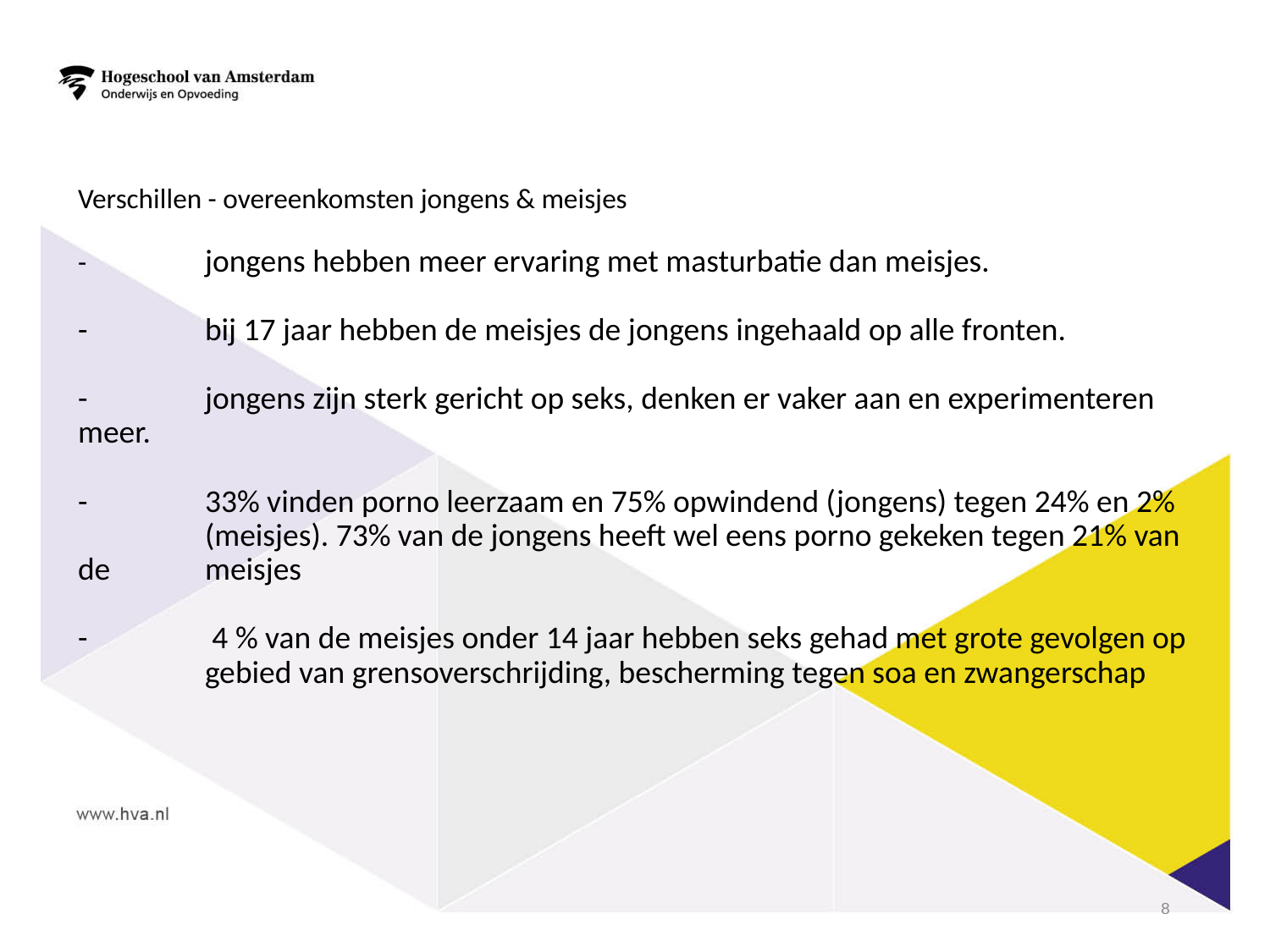

# Verschillen - overeenkomsten jongens & meisjes - 	jongens hebben meer ervaring met masturbatie dan meisjes. - 	bij 17 jaar hebben de meisjes de jongens ingehaald op alle fronten. - 	jongens zijn sterk gericht op seks, denken er vaker aan en experimenteren meer. -	33% vinden porno leerzaam en 75% opwindend (jongens) tegen 24% en 2% 	(meisjes). 73% van de jongens heeft wel eens porno gekeken tegen 21% van de 	meisjes -	 4 % van de meisjes onder 14 jaar hebben seks gehad met grote gevolgen op 	gebied van grensoverschrijding, bescherming tegen soa en zwangerschap
8